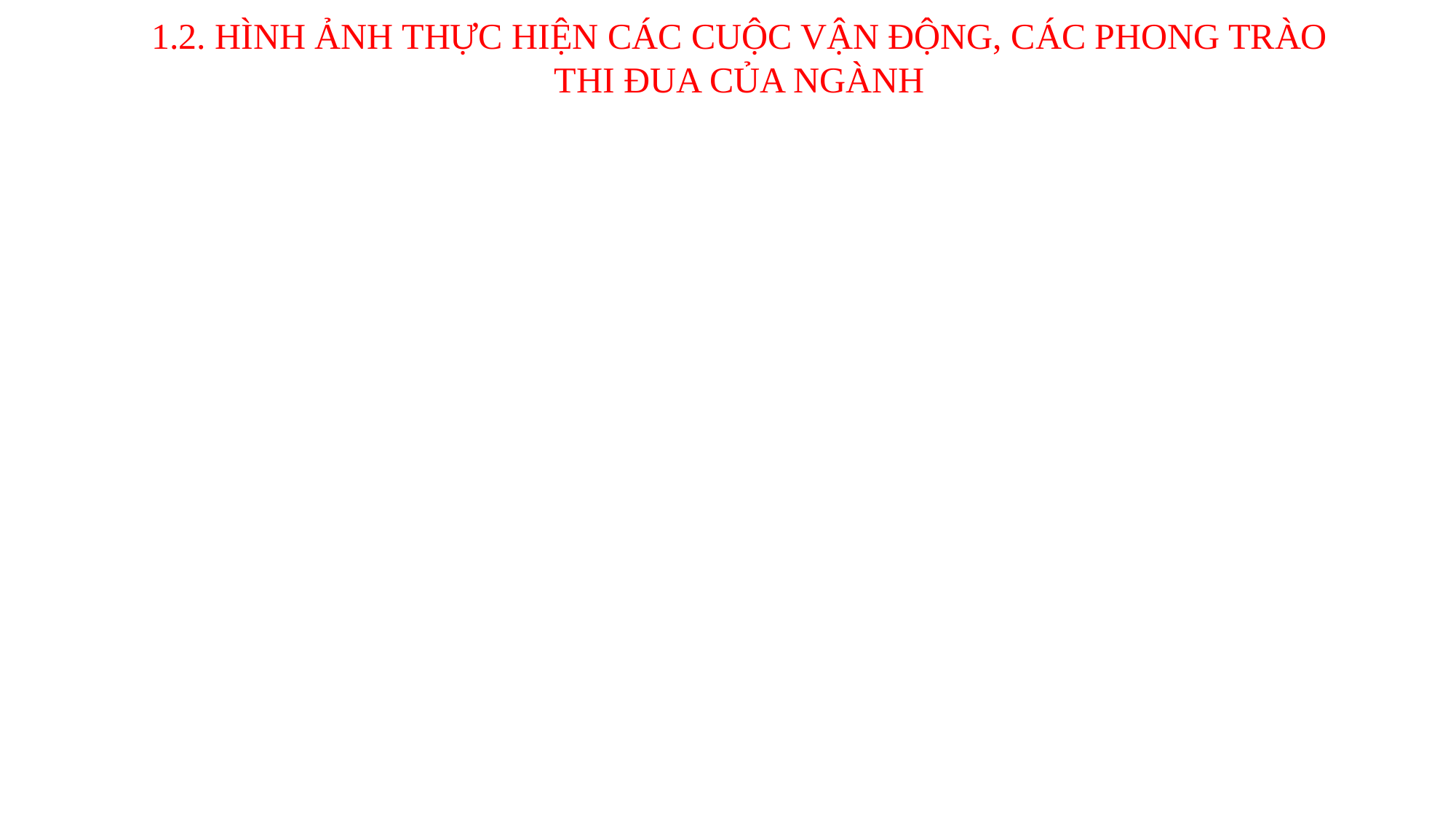

1.2. HÌNH ẢNH THỰC HIỆN CÁC CUỘC VẬN ĐỘNG, CÁC PHONG TRÀO THI ĐUA CỦA NGÀNH